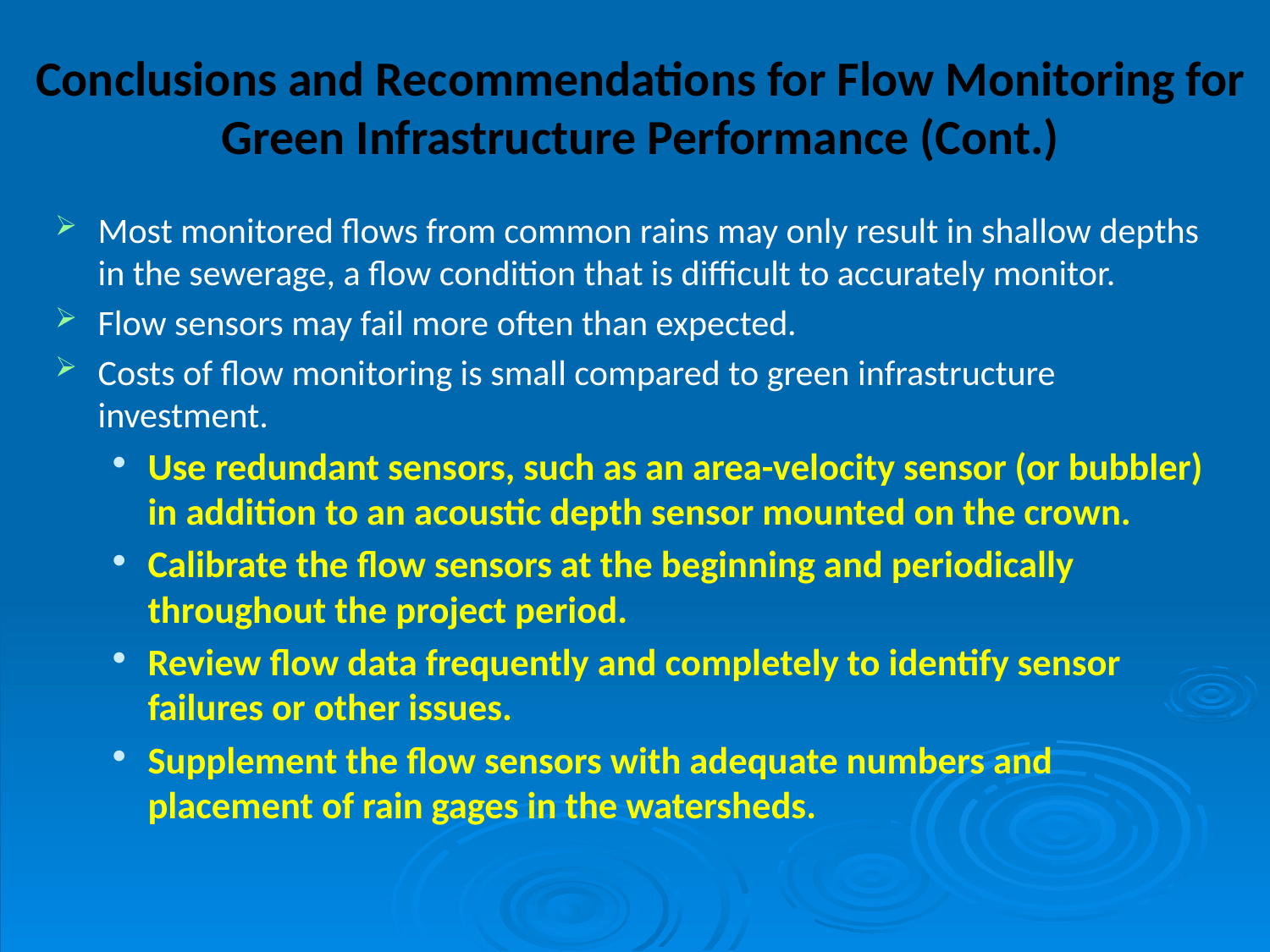

# Conclusions and Recommendations for Flow Monitoring for Green Infrastructure Performance (Cont.)
Most monitored flows from common rains may only result in shallow depths in the sewerage, a flow condition that is difficult to accurately monitor.
Flow sensors may fail more often than expected.
Costs of flow monitoring is small compared to green infrastructure investment.
Use redundant sensors, such as an area-velocity sensor (or bubbler) in addition to an acoustic depth sensor mounted on the crown.
Calibrate the flow sensors at the beginning and periodically throughout the project period.
Review flow data frequently and completely to identify sensor failures or other issues.
Supplement the flow sensors with adequate numbers and placement of rain gages in the watersheds.